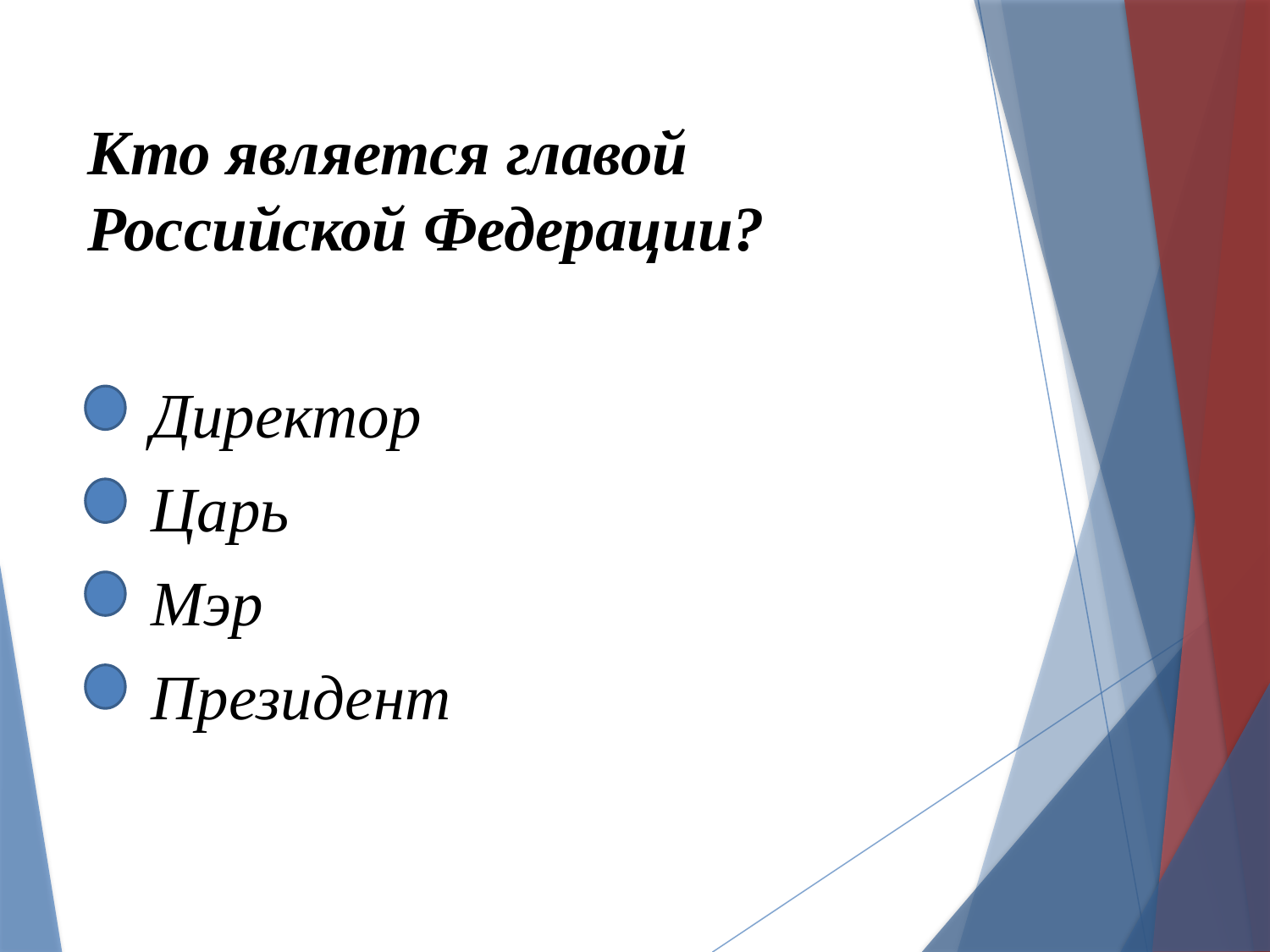

Кто является главой Российской Федерации?

    Директор
    Царь
    Мэр
    Президент